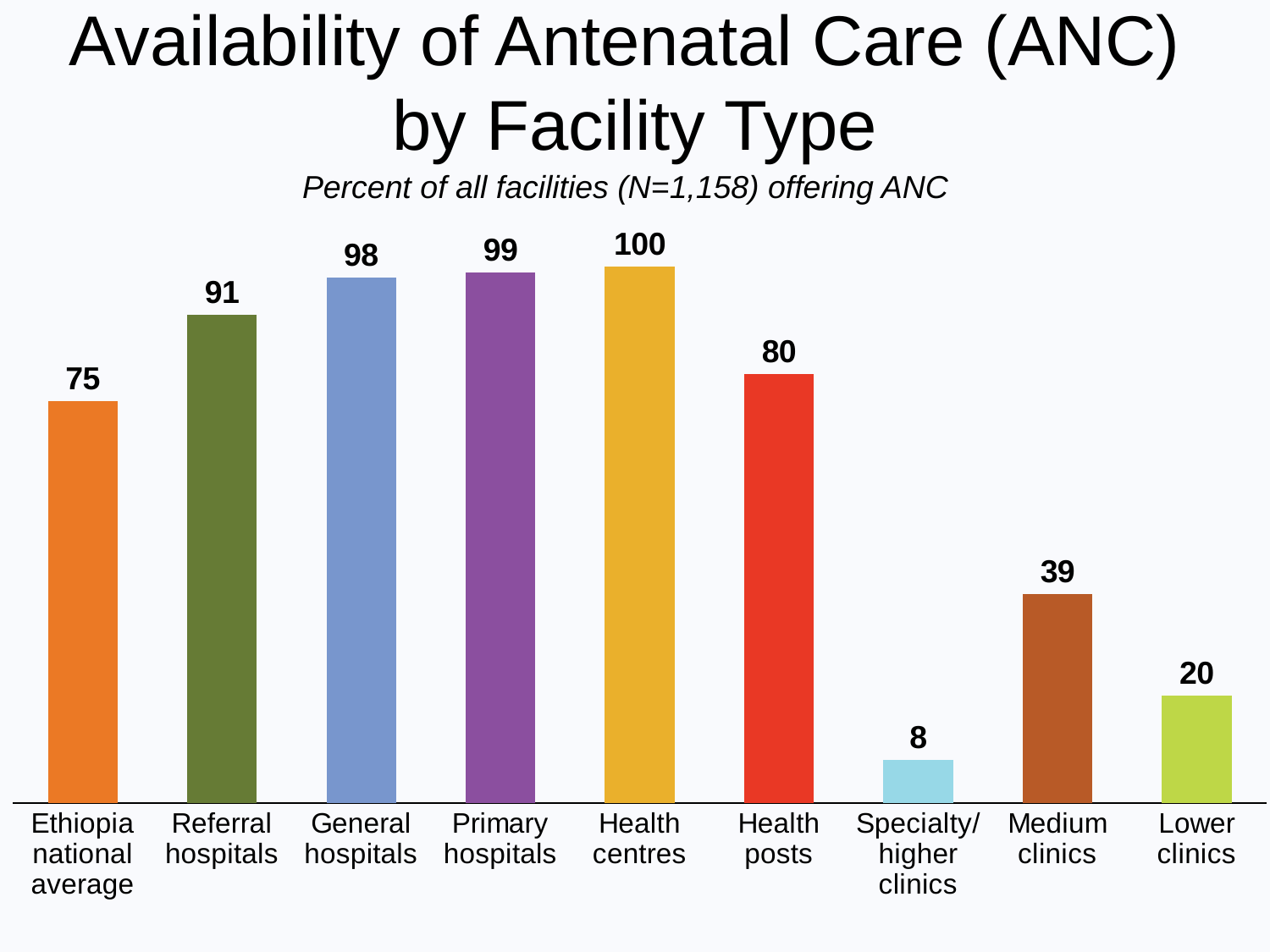

Availability of Antenatal Care (ANC)
by Facility Type
Percent of all facilities (N=1,158) offering ANC

### Chart

| Category | ANC |
|---|---|
| Ethiopia national average | 75.0 |
| Referral hospitals | 91.0 |
| General hospitals | 98.0 |
| Primary hospitals | 99.0 |
| Health centres | 100.0 |
| Health posts | 80.0 |
| Specialty/ higher clinics | 8.0 |
| Medium clinics | 39.0 |
| Lower clinics | 20.0 |